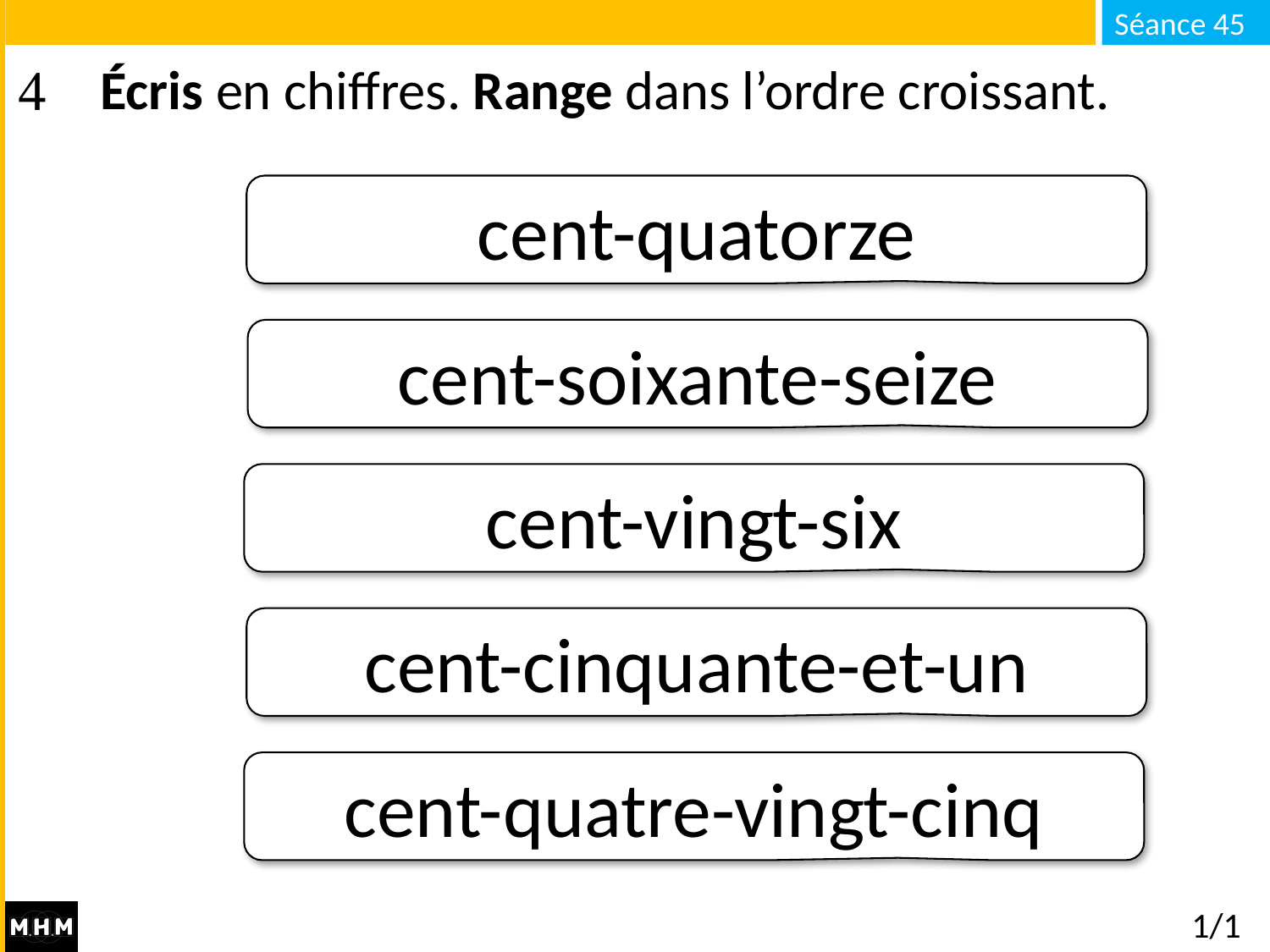

# Écris en chiffres. Range dans l’ordre croissant.
cent-quatorze
cent-soixante-seize
cent-vingt-six
cent-cinquante-et-un
cent-quatre-vingt-cinq
1/1